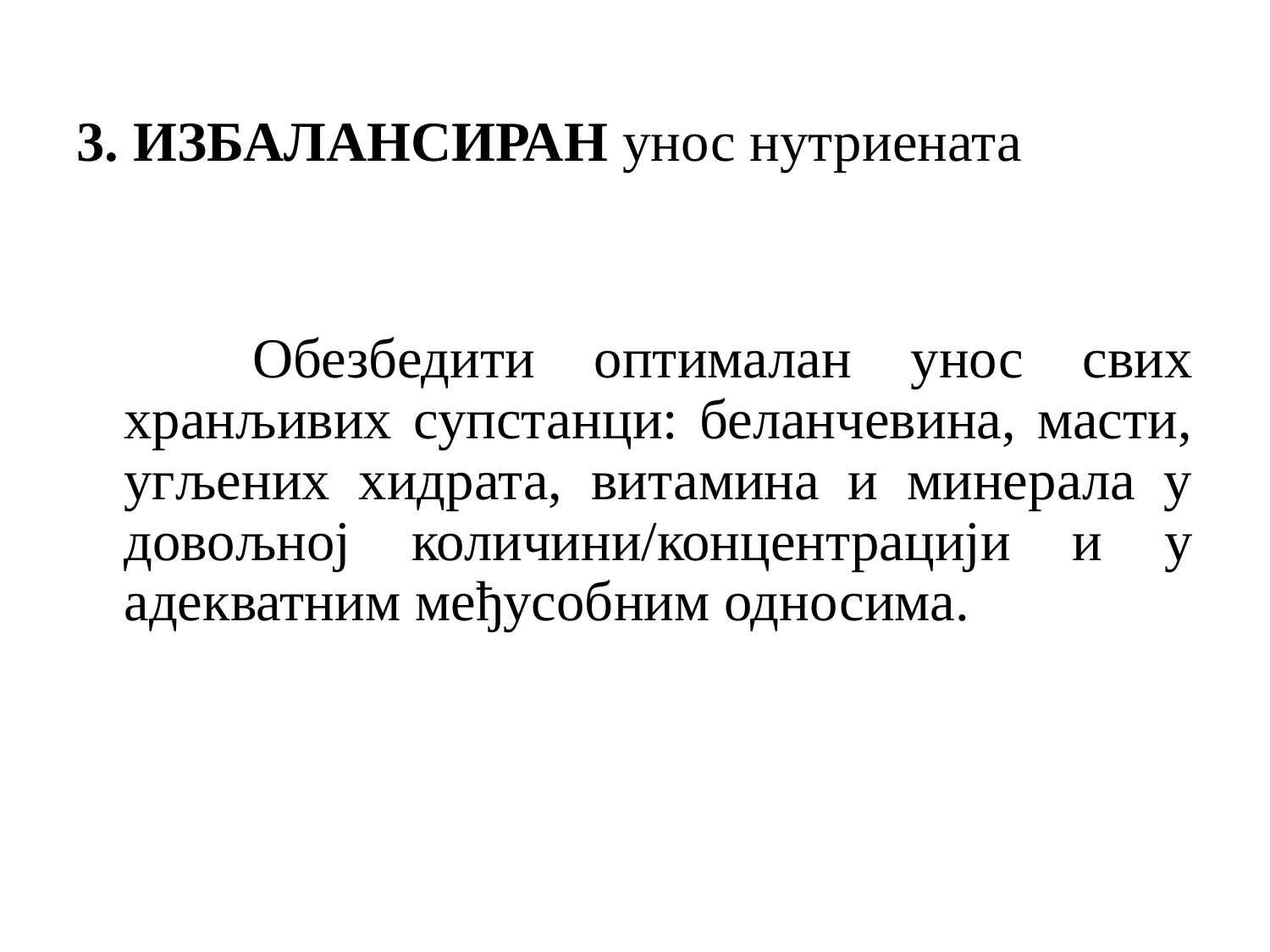

3. ИЗБАЛАНСИРАН унос нутриената

   Обезбедити оптималан унос свих хранљивих супстанци: беланчевина, масти, угљених хидрата, витамина и минерала у довољној количини/концентрацији и у адекватним међусобним односима.